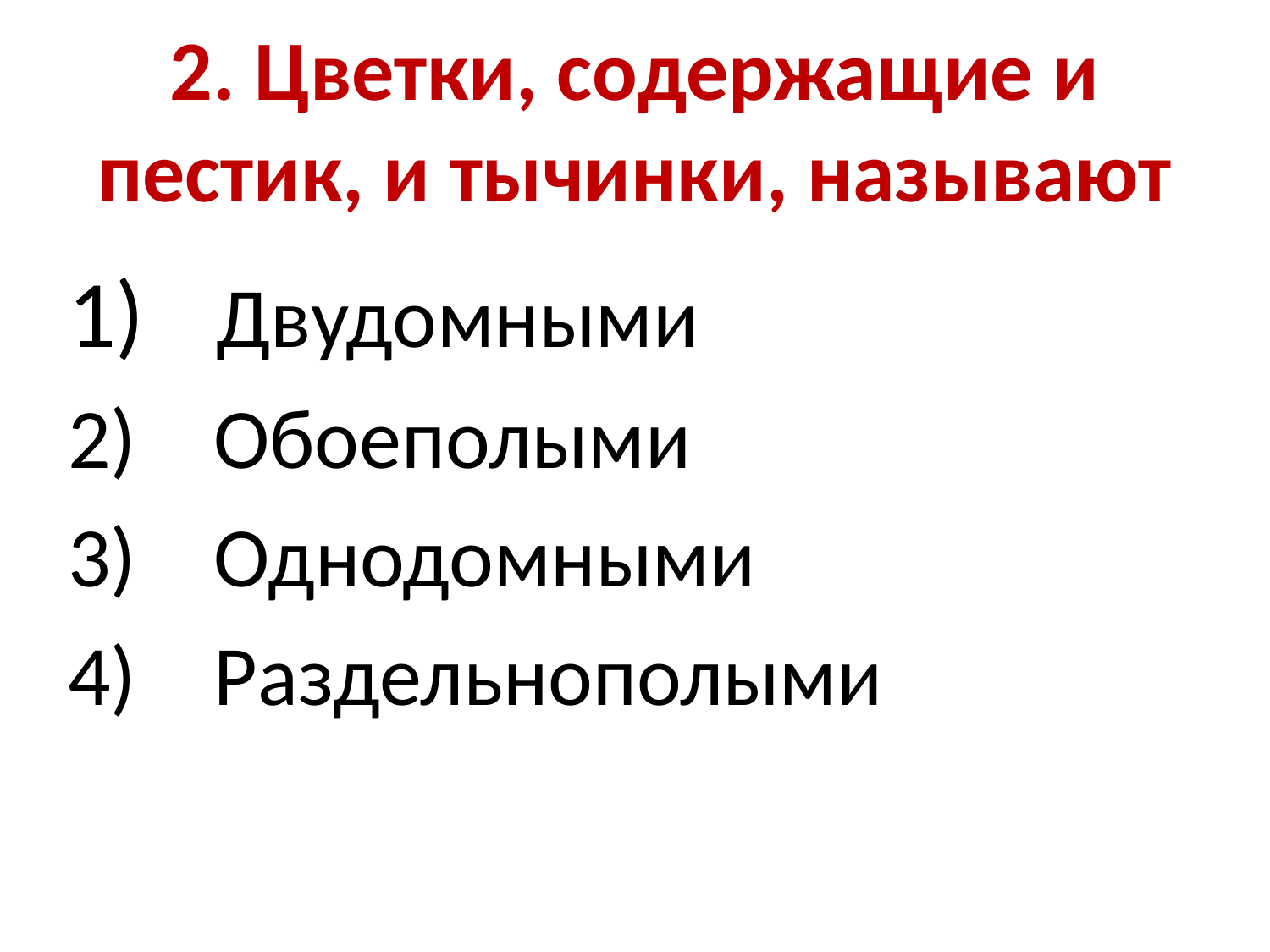

# 2. Цветки, содержащие и пестик, и тычинки, называют
 Двудомными
 Обоеполыми
 Однодомными
 Раздельнополыми